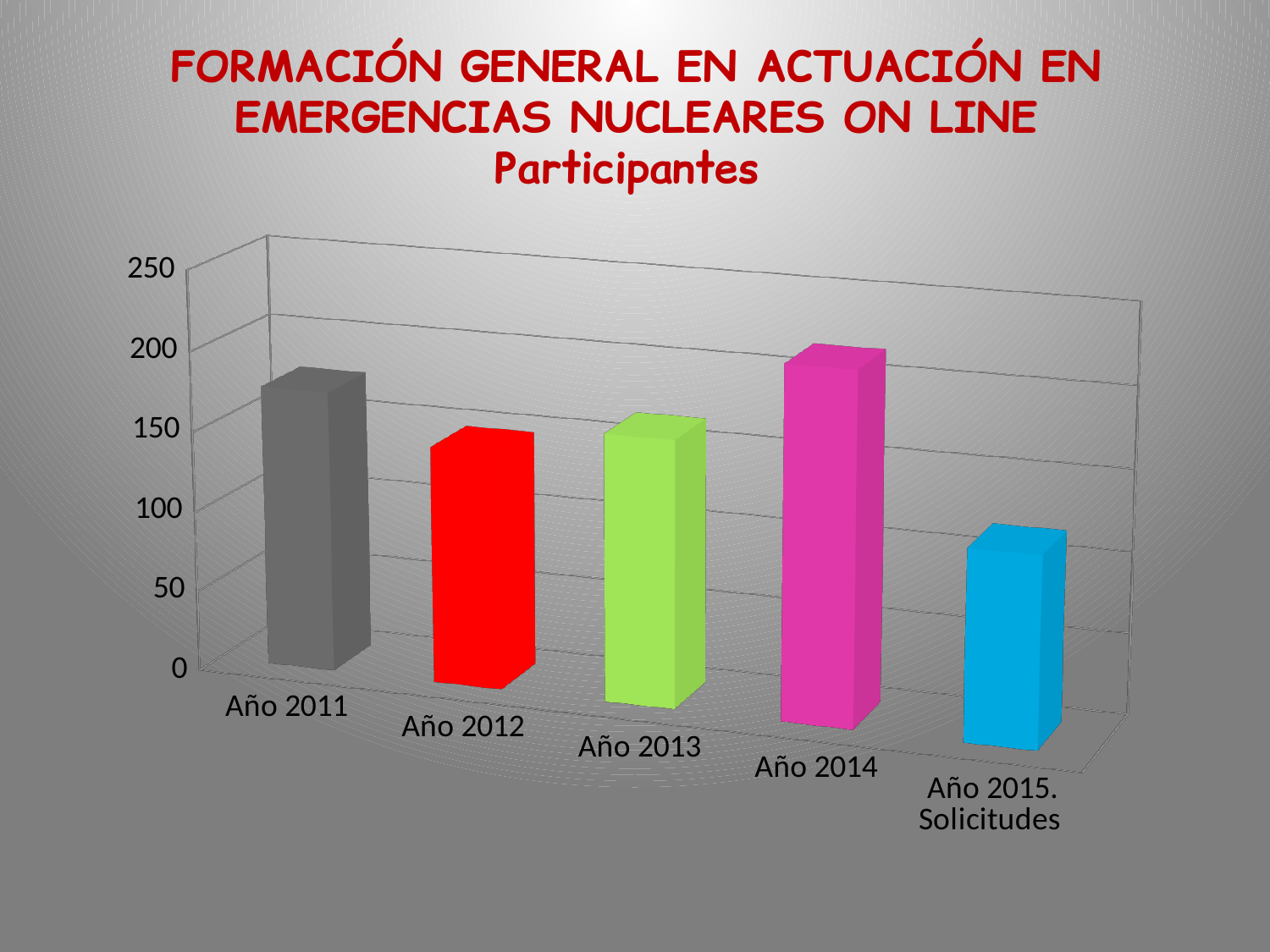

# FORMACIÓN GENERAL EN ACTUACIÓN EN EMERGENCIAS NUCLEARES ON LINE Participantes

[unsupported chart]